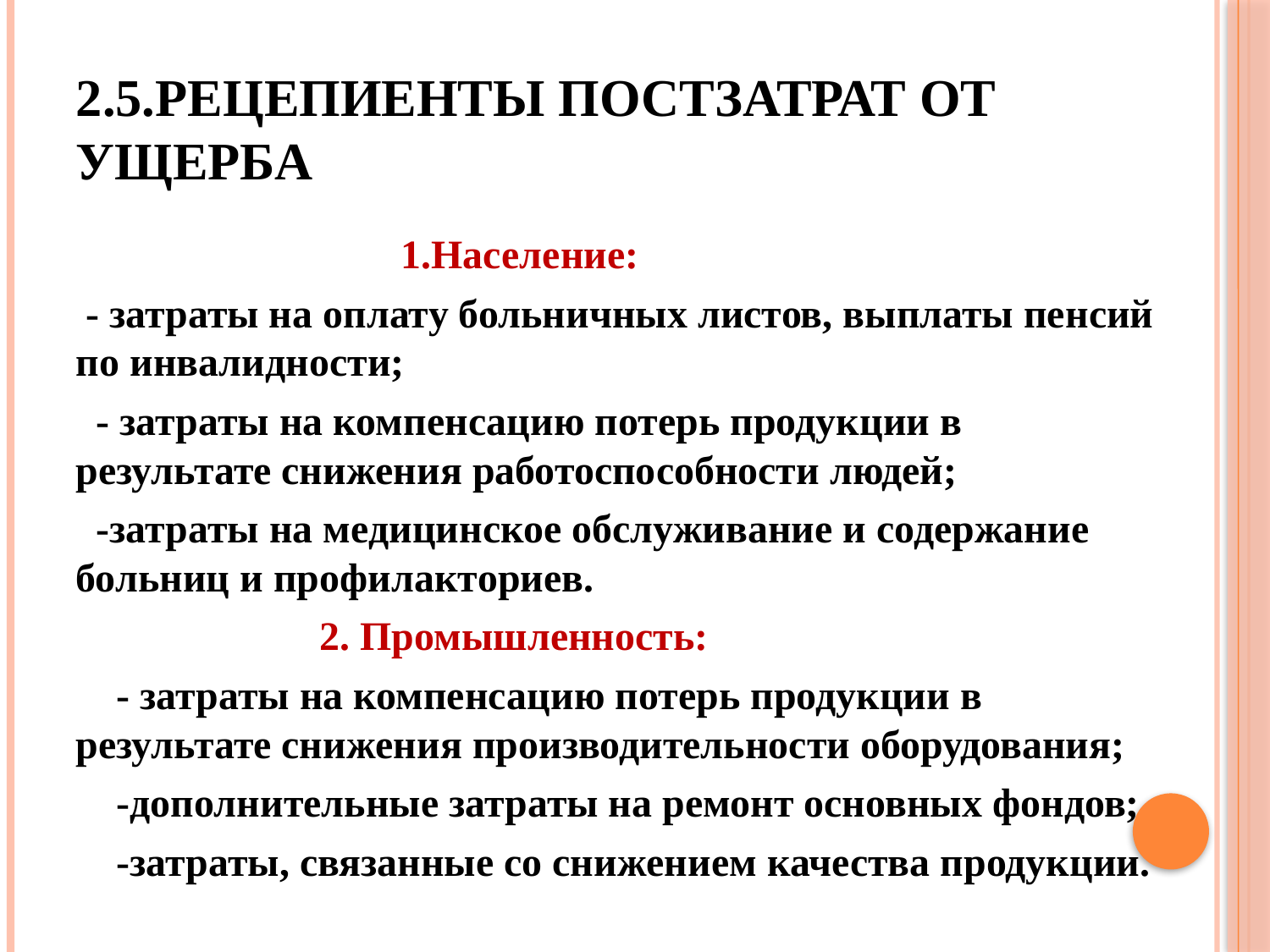

# 2.5.Рецепиенты постзатрат от ущерба
                                1.Население:
 - затраты на оплату больничных листов, выплаты пенсий по инвалидности;
  - затраты на компенсацию потерь продукции в результате снижения работоспособности людей;
  -затраты на медицинское обслуживание и содержание больниц и профилакториев.
                        2. Промышленность:
    - затраты на компенсацию потерь продукции в результате снижения производительности оборудования;
    -дополнительные затраты на ремонт основных фондов;
    -затраты, связанные со снижением качества продукции.